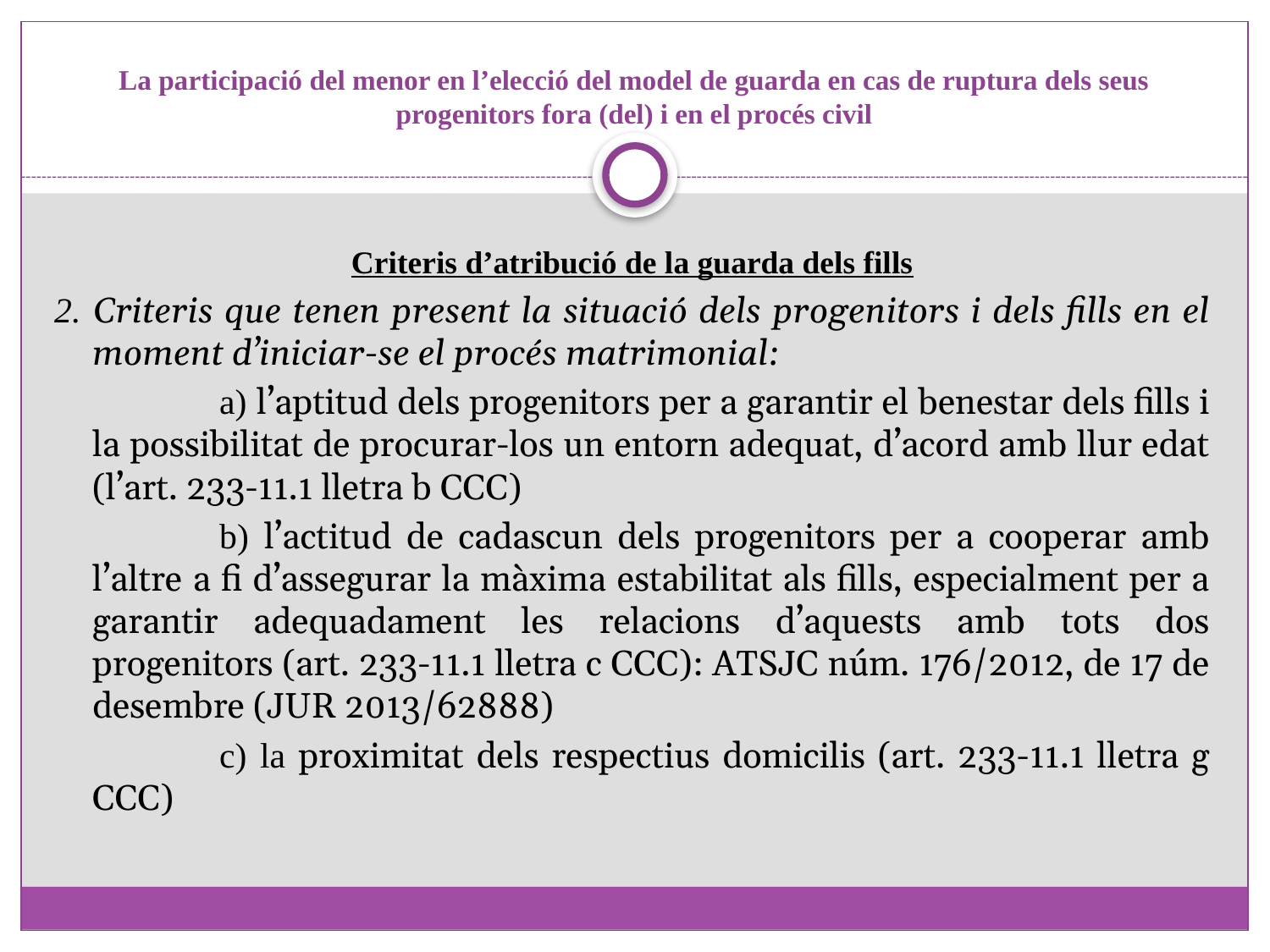

# La participació del menor en l’elecció del model de guarda en cas de ruptura dels seus progenitors fora (del) i en el procés civil
Criteris d’atribució de la guarda dels fills
2. Criteris que tenen present la situació dels progenitors i dels fills en el moment d’iniciar-se el procés matrimonial:
		a) l’aptitud dels progenitors per a garantir el benestar dels fills i la possibilitat de procurar-los un entorn adequat, d’acord amb llur edat (l’art. 233-11.1 lletra b CCC)
		b) l’actitud de cadascun dels progenitors per a cooperar amb l’altre a fi d’assegurar la màxima estabilitat als fills, especialment per a garantir adequadament les relacions d’aquests amb tots dos progenitors (art. 233-11.1 lletra c CCC): ATSJC núm. 176/2012, de 17 de desembre (JUR 2013/62888)
		c) la proximitat dels respectius domicilis (art. 233-11.1 lletra g CCC)